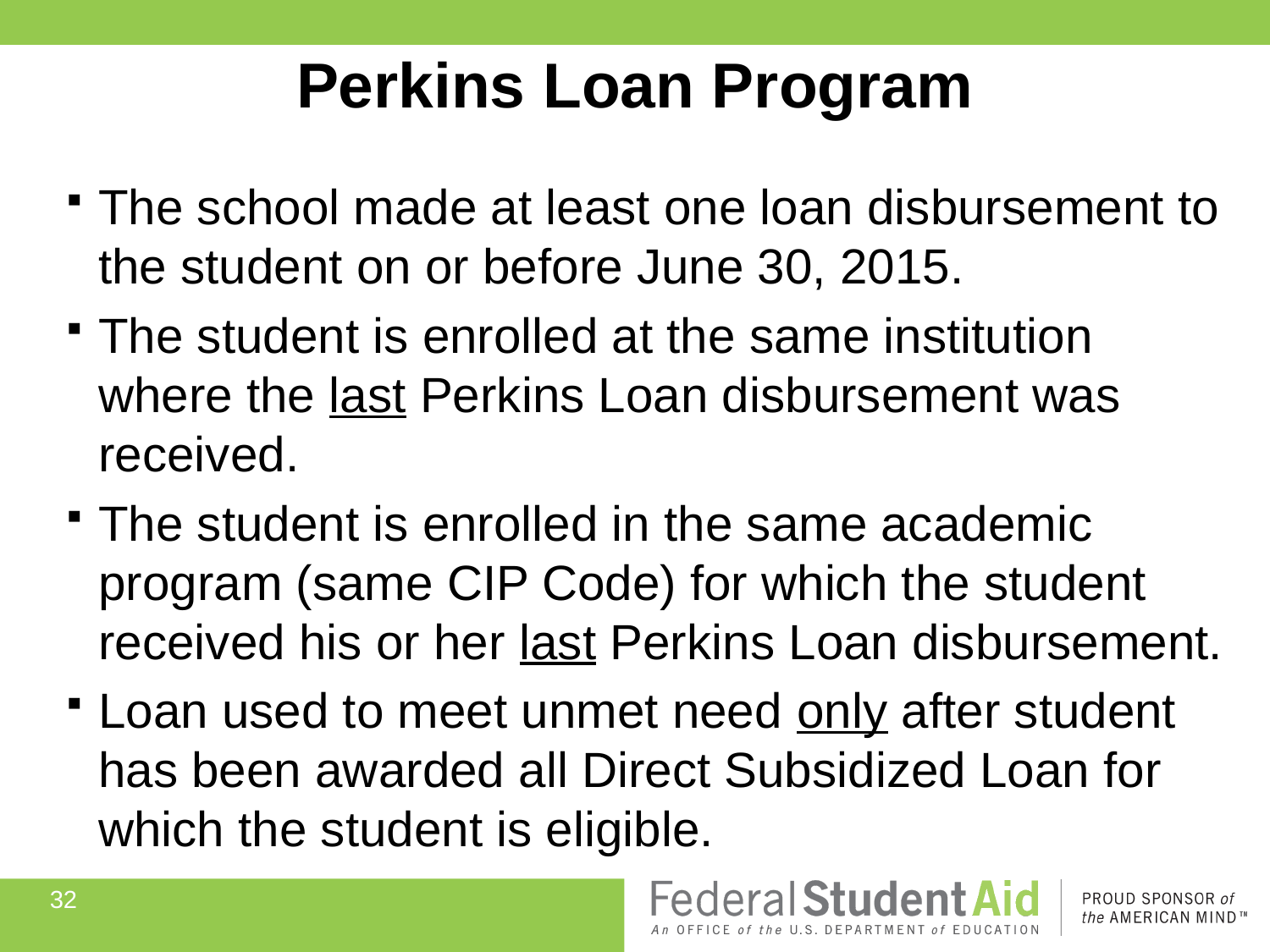

# Perkins Loan Program
The school made at least one loan disbursement to the student on or before June 30, 2015.
The student is enrolled at the same institution where the last Perkins Loan disbursement was received.
The student is enrolled in the same academic program (same CIP Code) for which the student received his or her last Perkins Loan disbursement.
Loan used to meet unmet need only after student has been awarded all Direct Subsidized Loan for which the student is eligible.
32